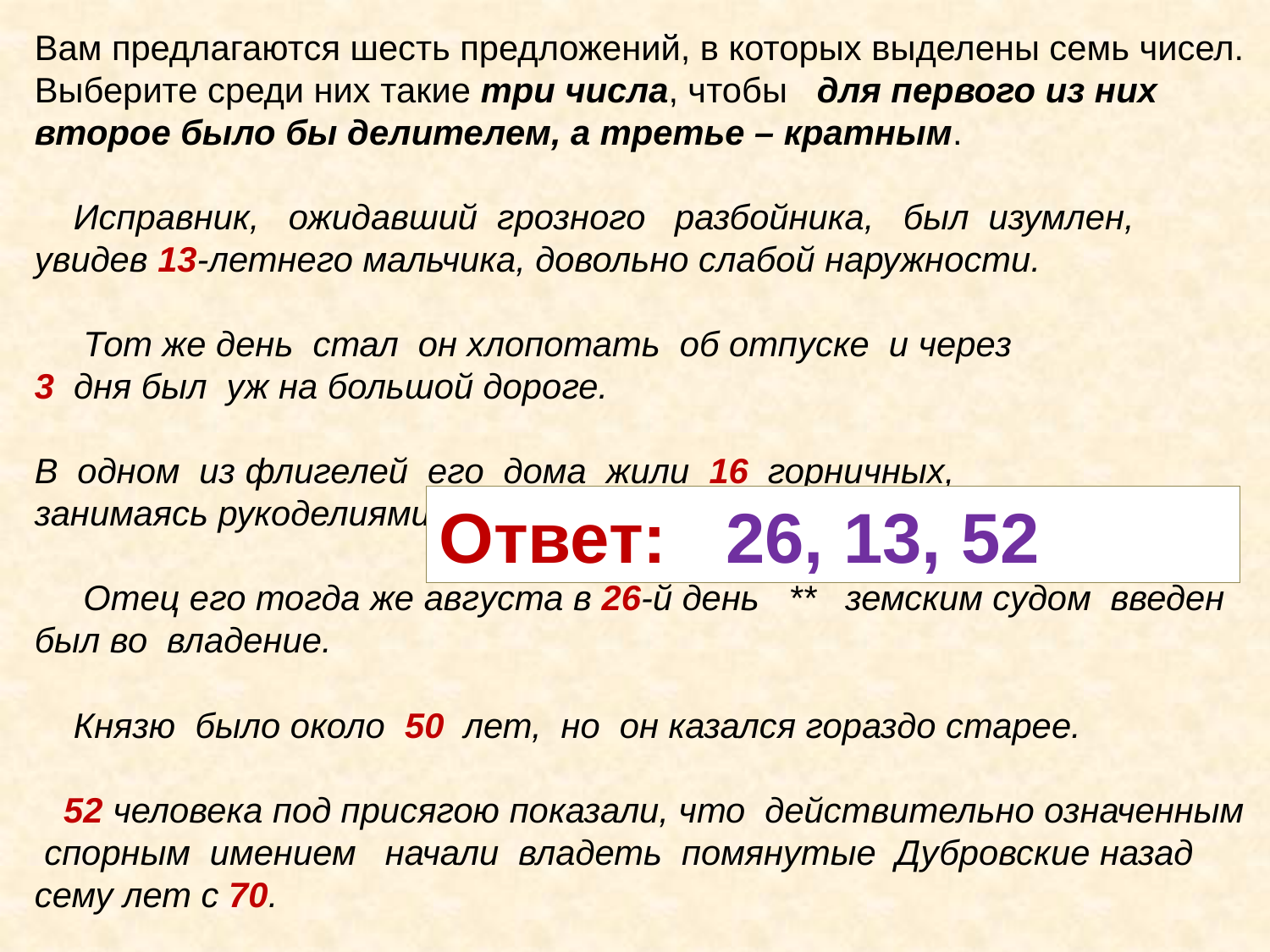

Вам предлагаются шесть предложений, в которых выделены семь чисел. Выберите среди них такие три числа, чтобы   для первого из них второе было бы делителем, а третье – кратным.

    Исправник,   ожидавший  грозного   разбойника,   был  изумлен,   увидев 13-летнего мальчика, довольно слабой наружности.

     Тот же день  стал  он хлопотать  об отпуске  и через
3  дня был  уж на большой дороге.

В  одном  из флигелей  его  дома  жили  16  горничных,
занимаясь рукоделиями.

     Отец его тогда же августа в 26-й день   **   земским судом  введен был во  владение.

    Князю  было около  50  лет,  но  он казался гораздо старее.

   52 человека под присягою показали, что  действительно означенным  спорным  имением   начали  владеть  помянутые  Дубровские назад сему лет с 70.
Ответ:   26, 13, 52